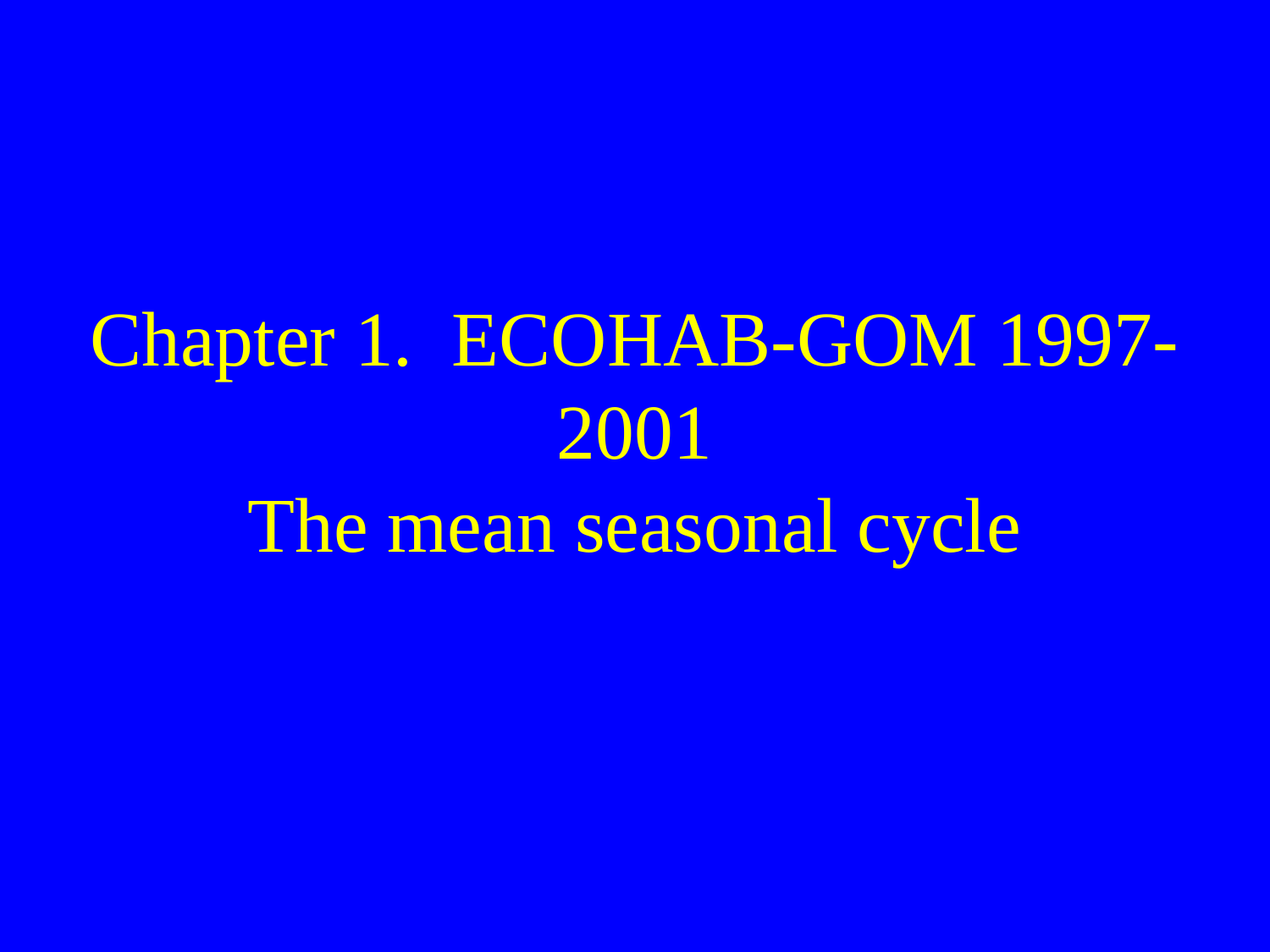

Chapter 1.  ECOHAB-GOM 1997-2001
The mean seasonal cycle